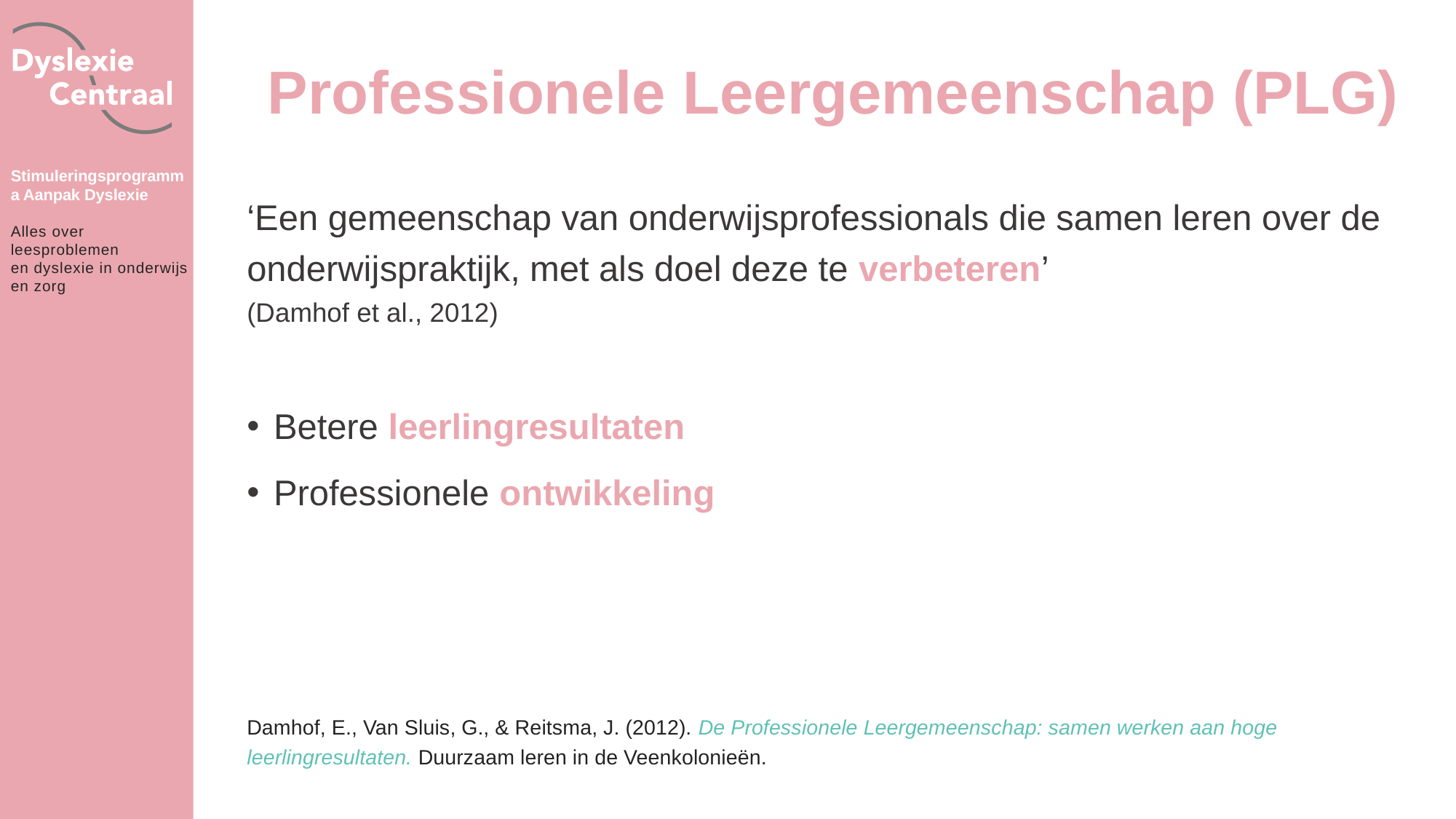

# Professionele Leergemeenschap (PLG)
‘Een gemeenschap van onderwijsprofessionals die samen leren over de onderwijspraktijk, met als doel deze te verbeteren’
(Damhof et al., 2012)

Betere leerlingresultaten
Professionele ontwikkeling

Damhof, E., Van Sluis, G., & Reitsma, J. (2012). De Professionele Leergemeenschap: samen werken aan hoge leerlingresultaten. Duurzaam leren in de Veenkolonieën.